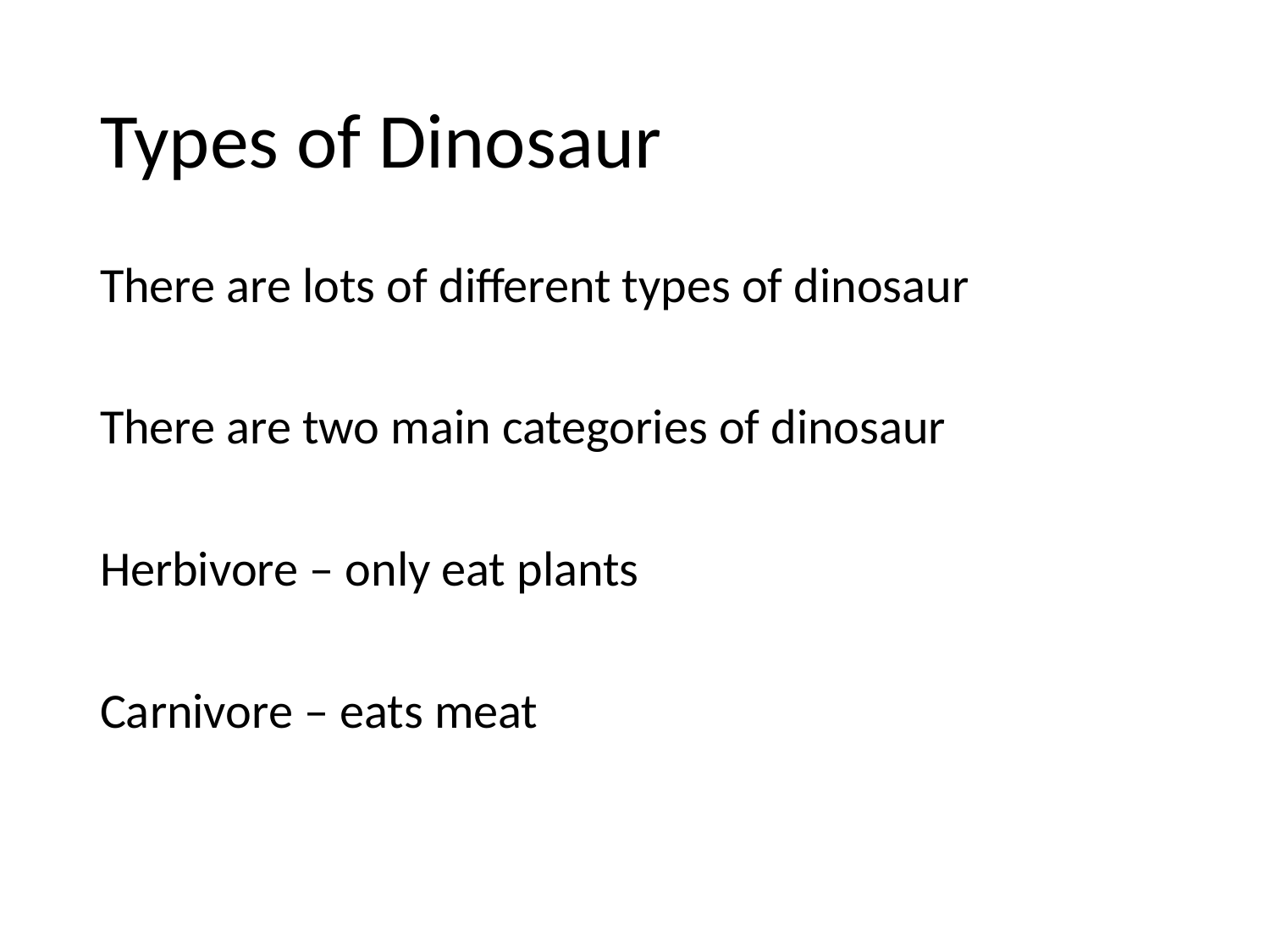

# Types of Dinosaur
There are lots of different types of dinosaur

There are two main categories of dinosaur

Herbivore – only eat plants

Carnivore – eats meat